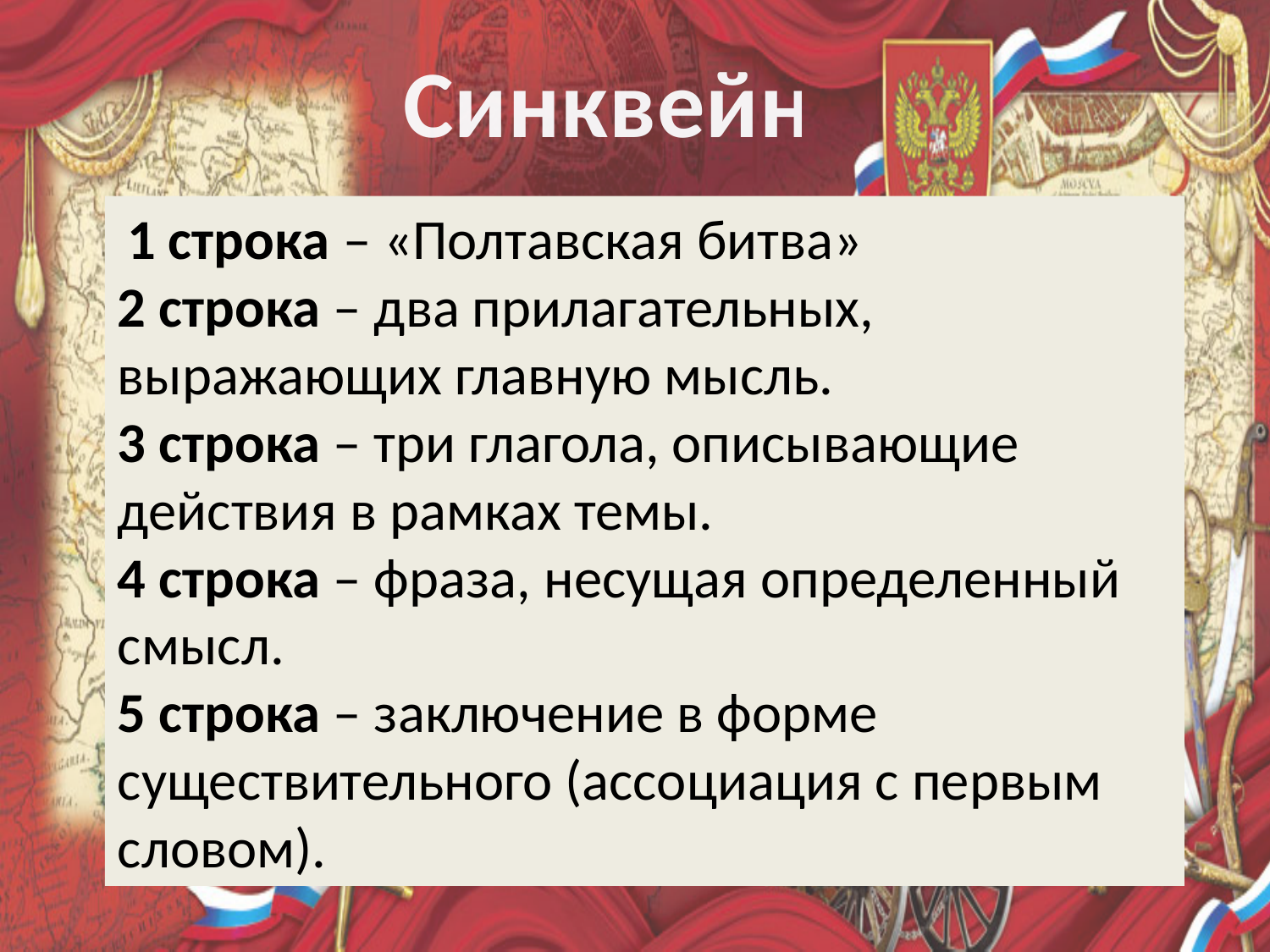

Синквейн
# 1 строка – «Полтавская битва» 2 строка – два прилагательных, выражающих главную мысль. 3 строка – три глагола, описывающие действия в рамках темы. 4 строка – фраза, несущая определенный смысл. 5 строка – заключение в форме существительного (ассоциация с первым словом).